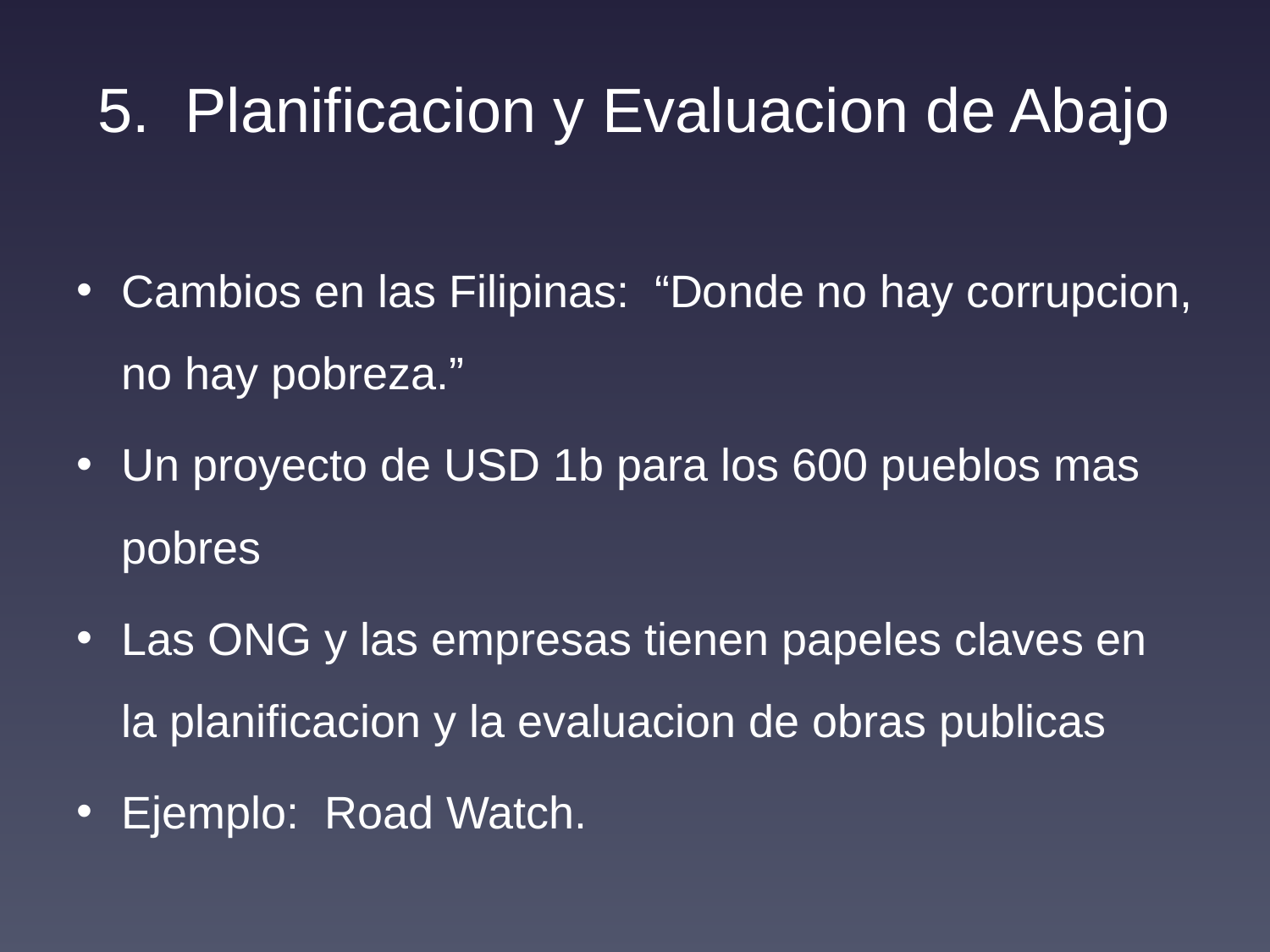

# 5.  Planificacion y Evaluacion de Abajo
Cambios en las Filipinas:  “Donde no hay corrupcion, no hay pobreza.”
Un proyecto de USD 1b para los 600 pueblos mas pobres
Las ONG y las empresas tienen papeles claves en la planificacion y la evaluacion de obras publicas
Ejemplo:  Road Watch.